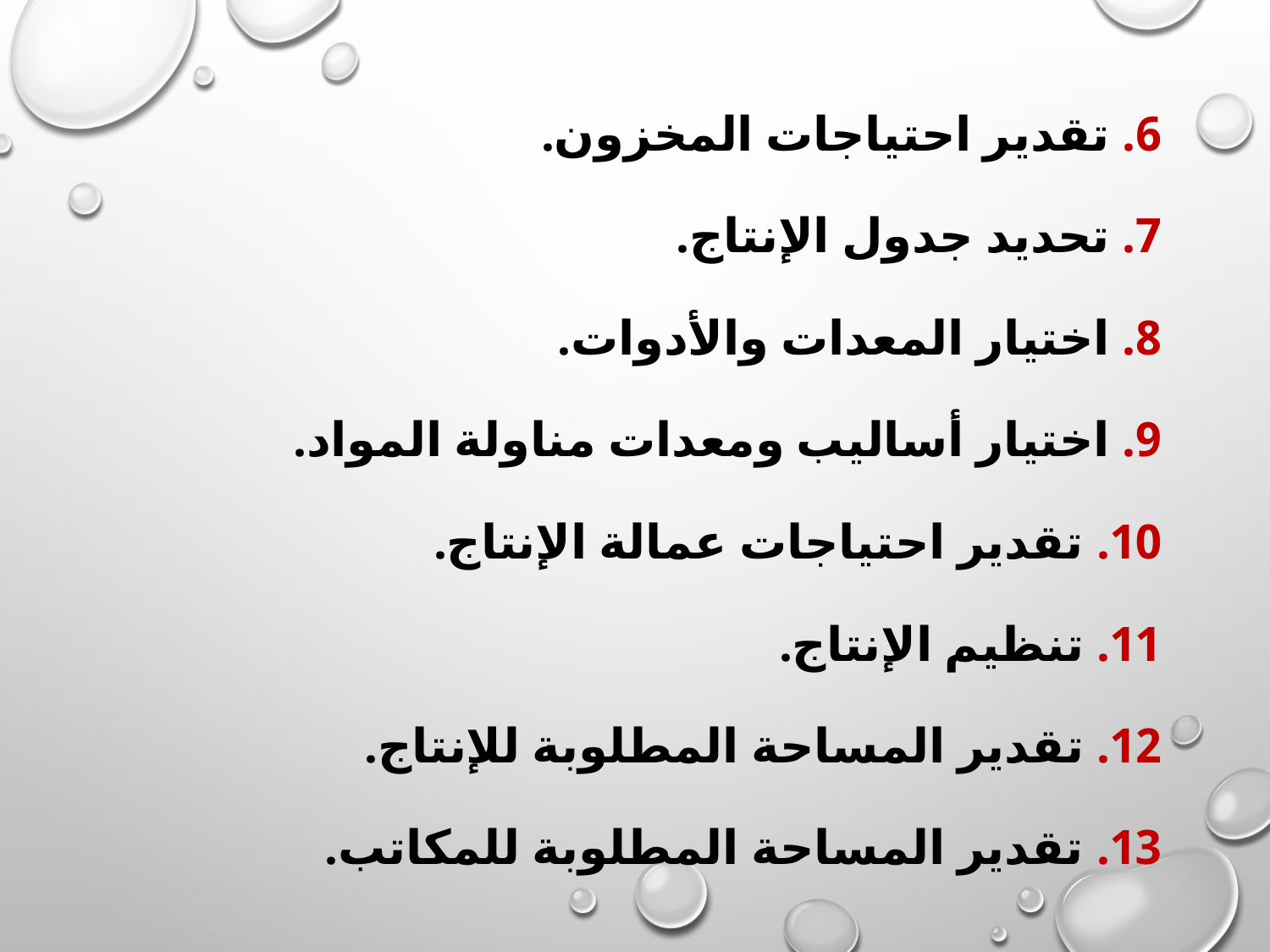

6. تقدير احتياجات المخزون.
7. تحديد جدول الإنتاج.
8. اختيار المعدات والأدوات.
9. اختيار أساليب ومعدات مناولة المواد.
10. تقدير احتياجات عمالة الإنتاج.
11. تنظيم الإنتاج.
12. تقدير المساحة المطلوبة للإنتاج.
13. تقدير المساحة المطلوبة للمكاتب.